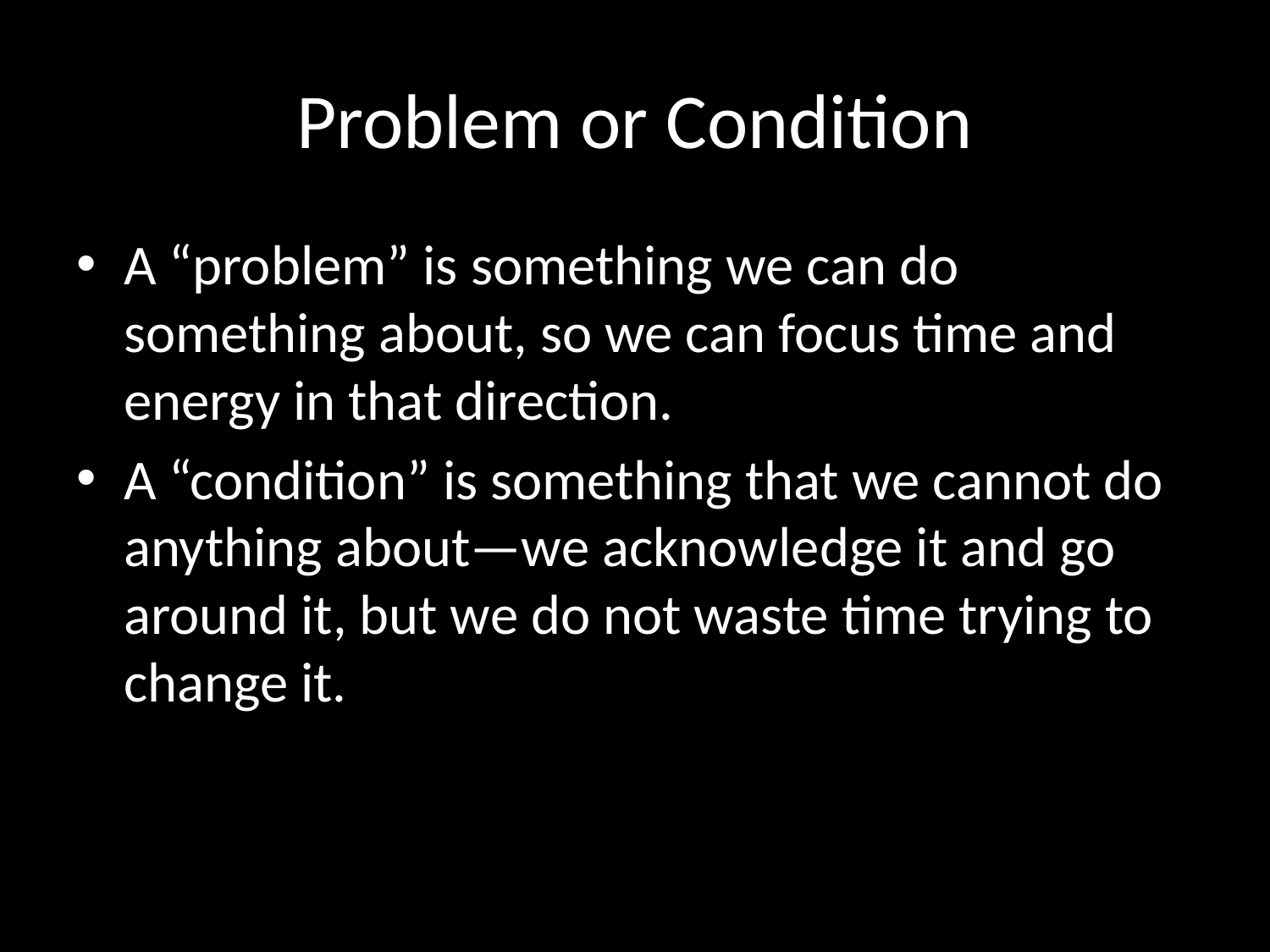

# Problem or Condition
A “problem” is something we can do something about, so we can focus time and energy in that direction.
A “condition” is something that we cannot do anything about—we acknowledge it and go around it, but we do not waste time trying to change it.